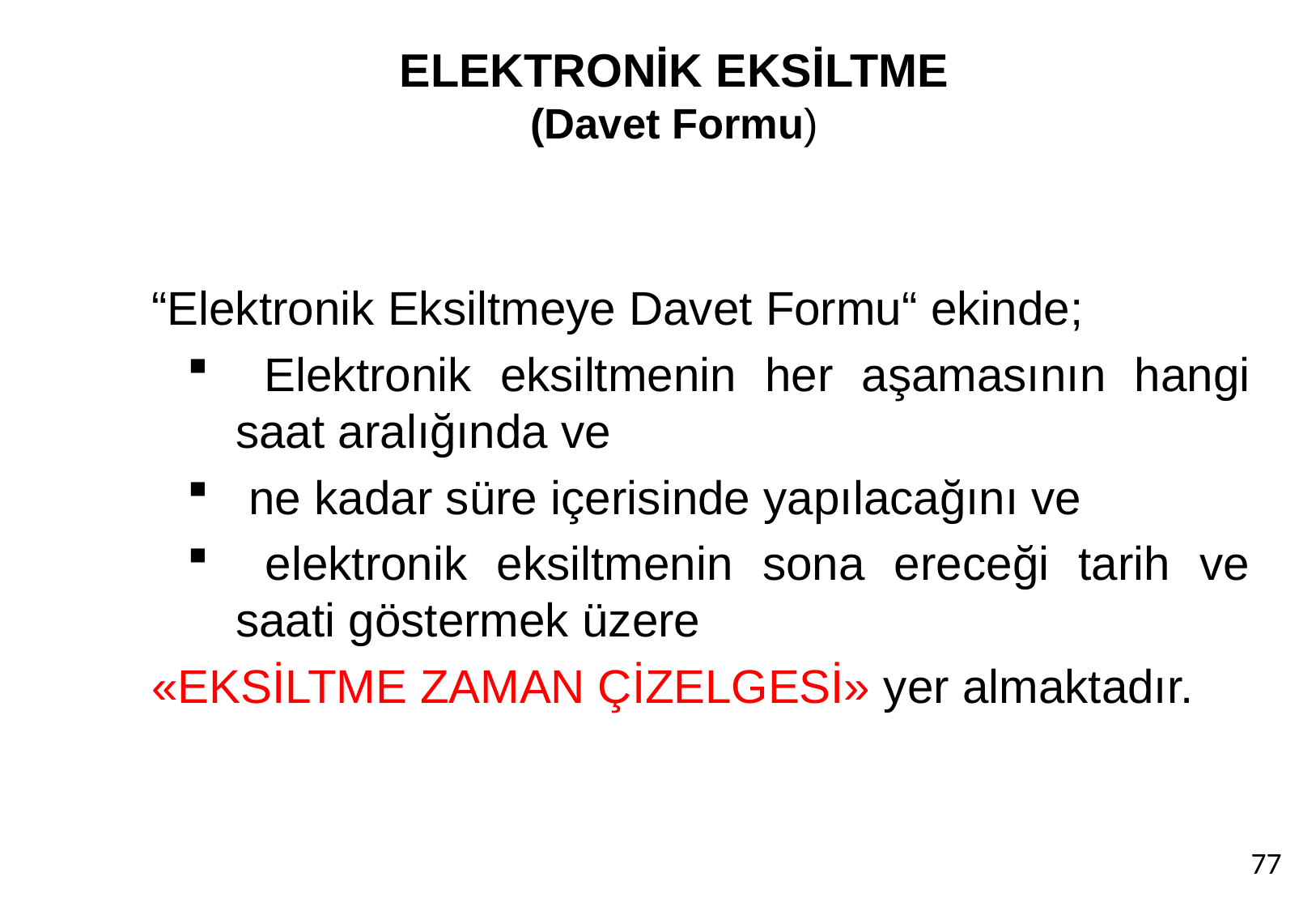

# ELEKTRONİK EKSİLTME (Davet Formu)
“Elektronik Eksiltmeye Davet Formu“ ekinde;
 Elektronik eksiltmenin her aşamasının hangi saat aralığında ve
 ne kadar süre içerisinde yapılacağını ve
 elektronik eksiltmenin sona ereceği tarih ve saati göstermek üzere
«EKSİLTME ZAMAN ÇİZELGESİ» yer almaktadır.
77